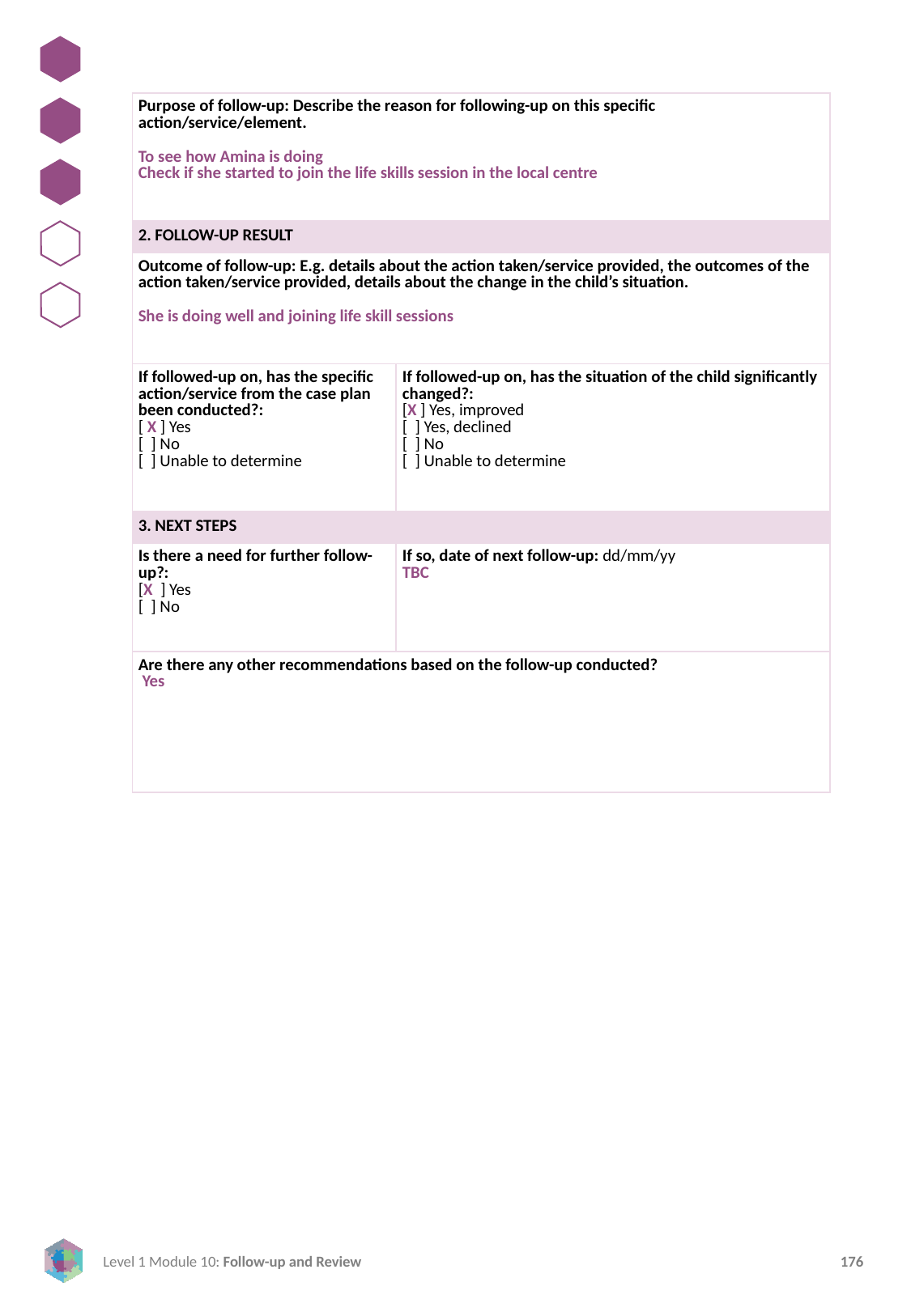

| Purpose of follow-up: Describe the reason for following-up on this specific action/service/element.   To see how Amina is doing Check if she started to join the life skills session in the local centre |  |
| --- | --- |
| 2. FOLLOW-UP RESULT |  |
| Outcome of follow-up: E.g. details about the action taken/service provided, the outcomes of the action taken/service provided, details about the change in the child’s situation.    She is doing well and joining life skill sessions |  |
| If followed-up on, has the specific action/service from the case plan been conducted?: [ X ] Yes [ ] No [ ] Unable to determine | If followed-up on, has the situation of the child significantly changed?: [X ] Yes, improved [ ] Yes, declined [ ] No [ ] Unable to determine |
| 3. NEXT STEPS |  |
| Is there a need for further follow-up?: [X ] Yes [ ] No | If so, date of next follow-up: dd/mm/yy TBC |
| Are there any other recommendations based on the follow-up conducted?  Yes |  |